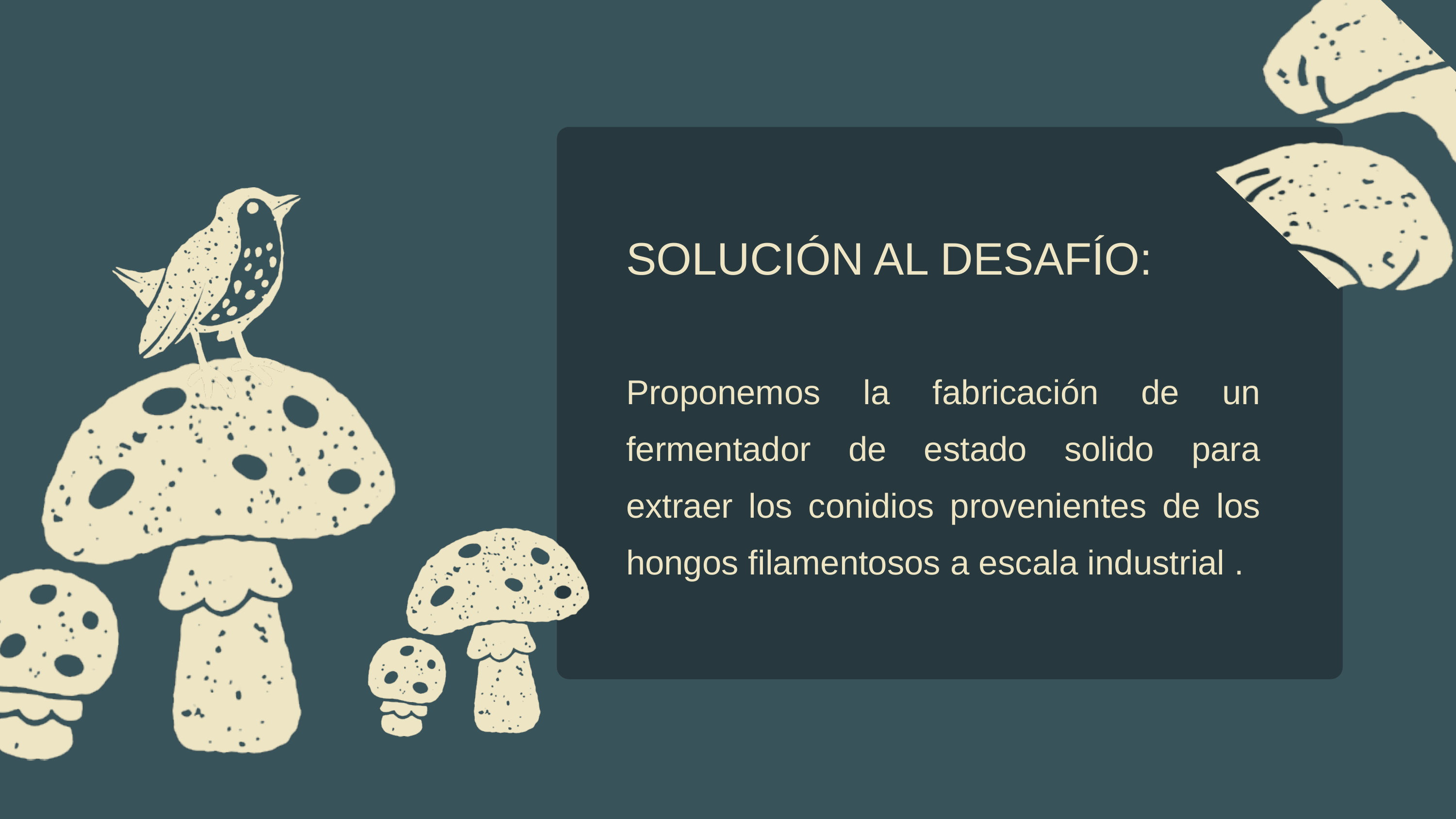

SOLUCIÓN AL DESAFÍO:
Proponemos la fabricación de un fermentador de estado solido para extraer los conidios provenientes de los hongos filamentosos a escala industrial .